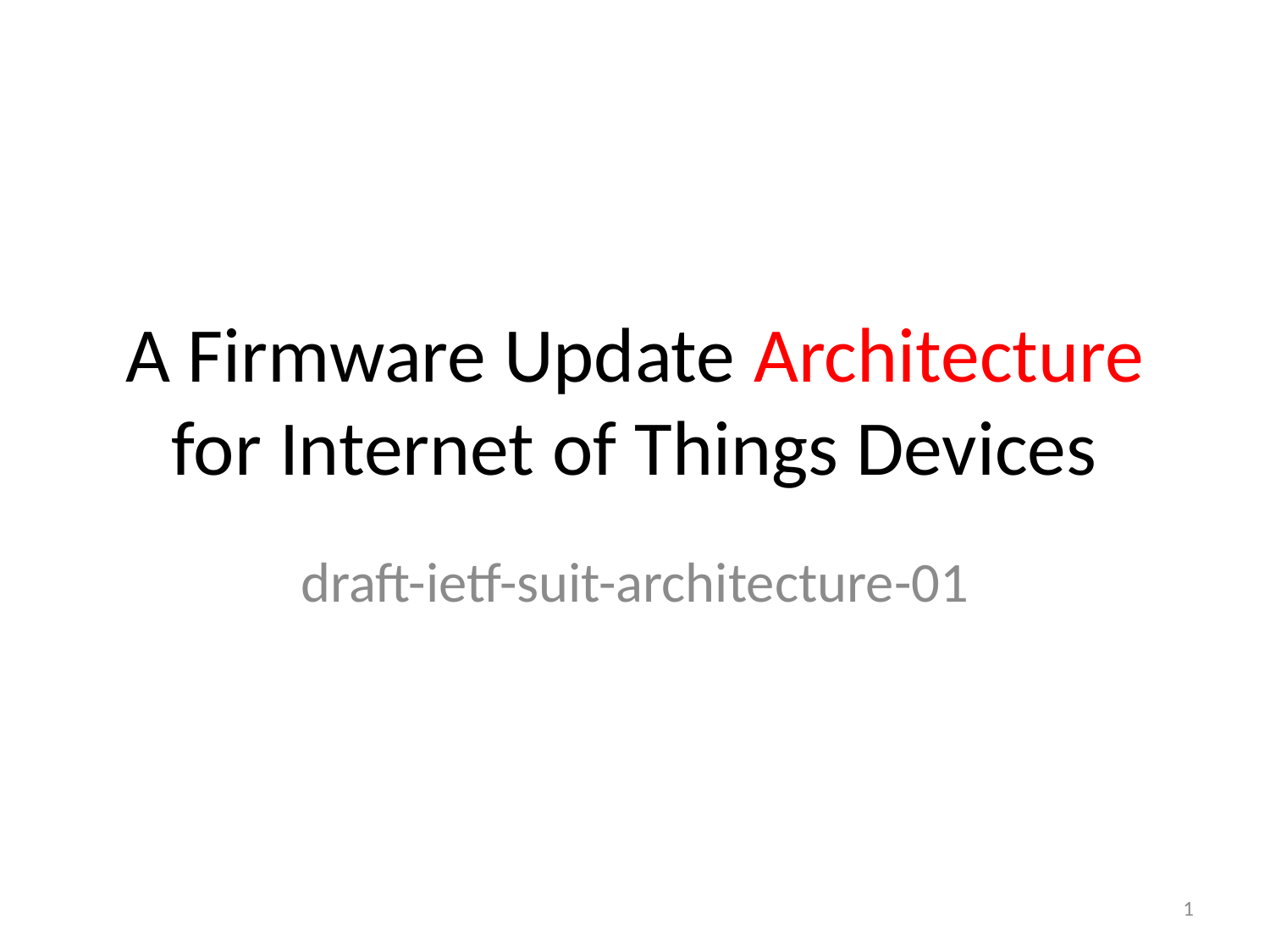

# A Firmware Update Architecture for Internet of Things Devices
draft-ietf-suit-architecture-01
1